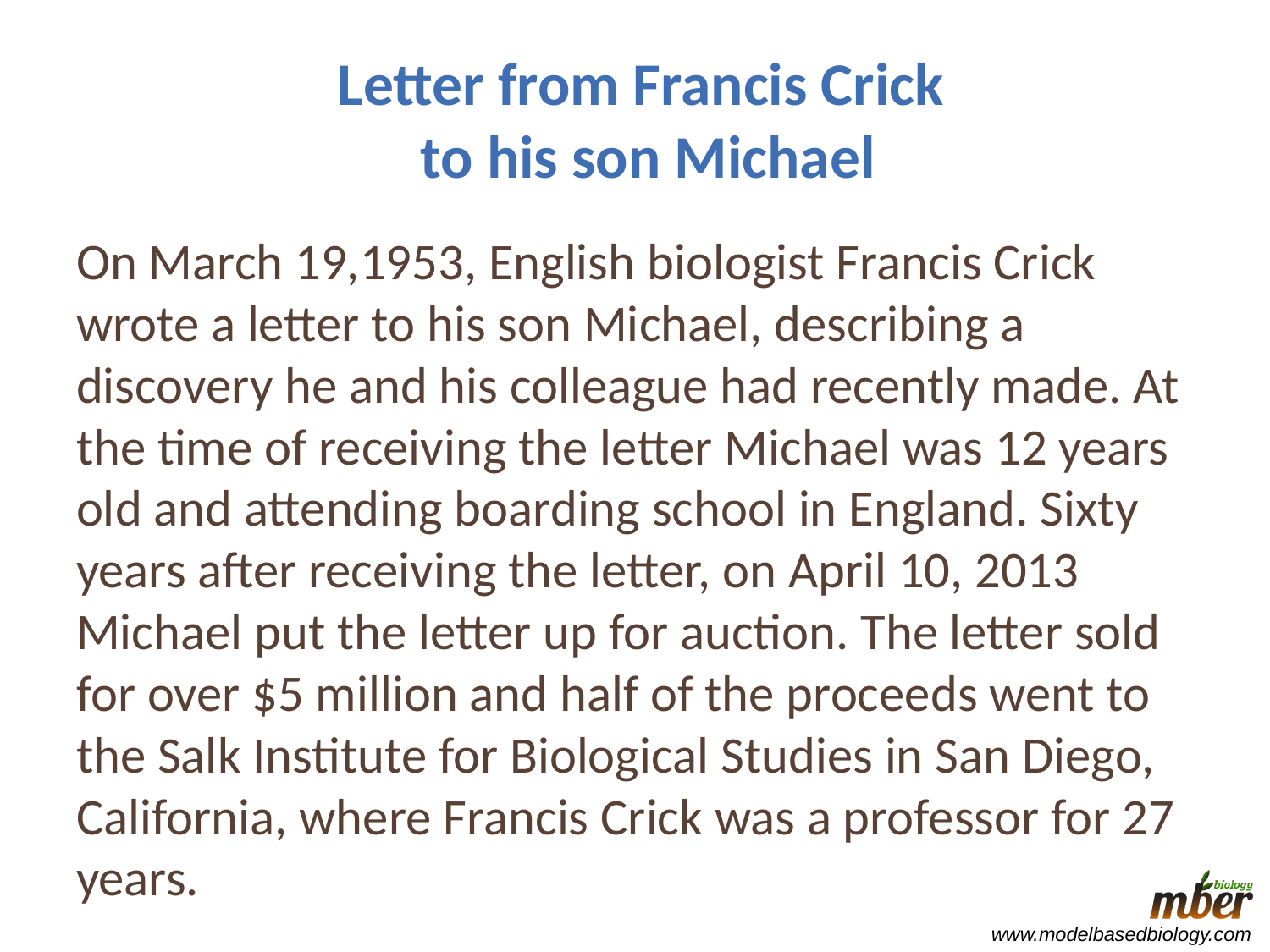

# Letter from Francis Crick to his son Michael
On March 19,1953, English biologist Francis Crick wrote a letter to his son Michael, describing a discovery he and his colleague had recently made. At the time of receiving the letter Michael was 12 years old and attending boarding school in England. Sixty years after receiving the letter, on April 10, 2013 Michael put the letter up for auction. The letter sold for over $5 million and half of the proceeds went to the Salk Institute for Biological Studies in San Diego, California, where Francis Crick was a professor for 27 years.